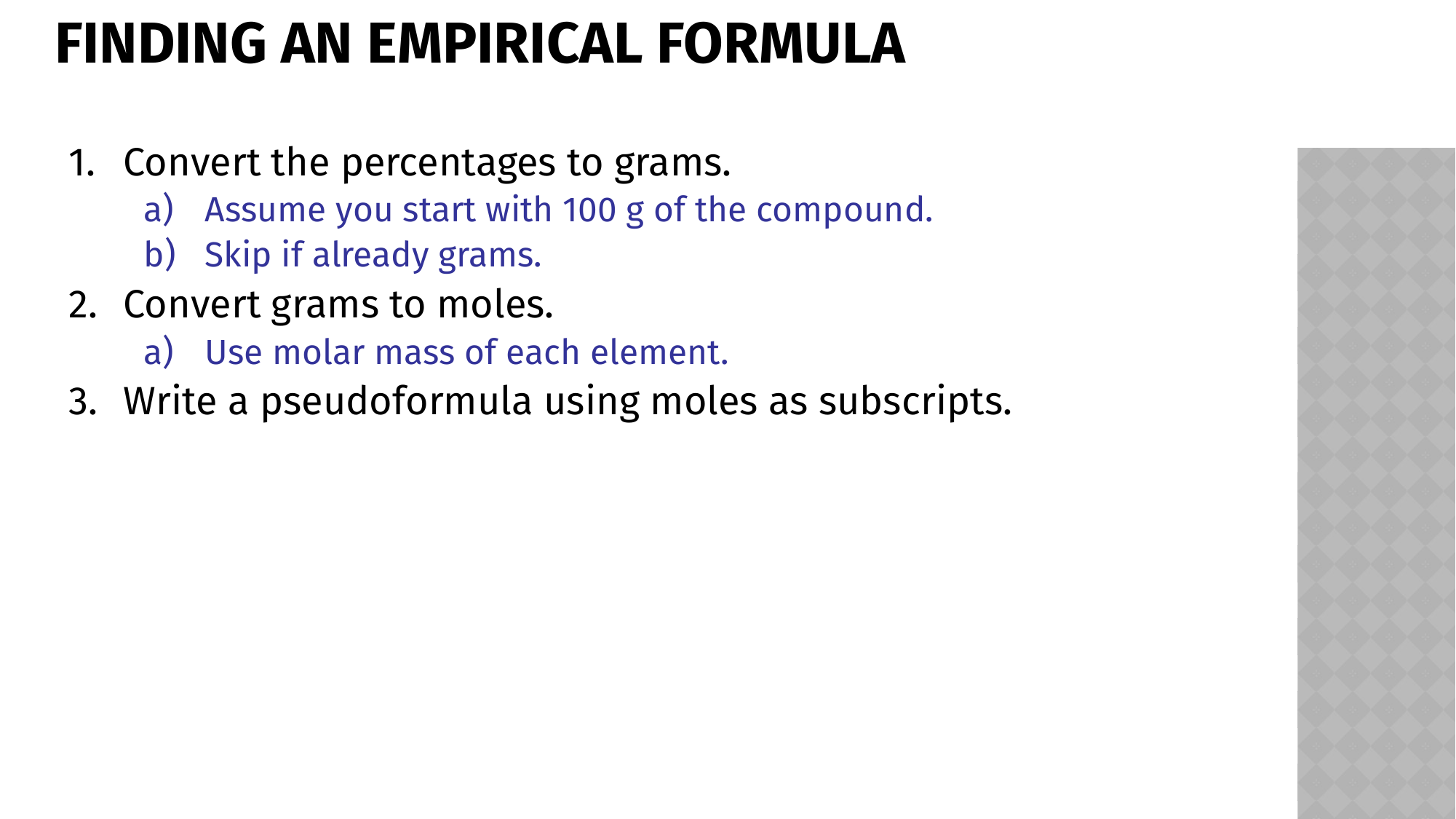

# Finding an Empirical Formula
1.	Convert the percentages to grams.
a)	Assume you start with 100 g of the compound.
b)	Skip if already grams.
2.	Convert grams to moles.
a)	Use molar mass of each element.
3.	Write a pseudoformula using moles as subscripts.